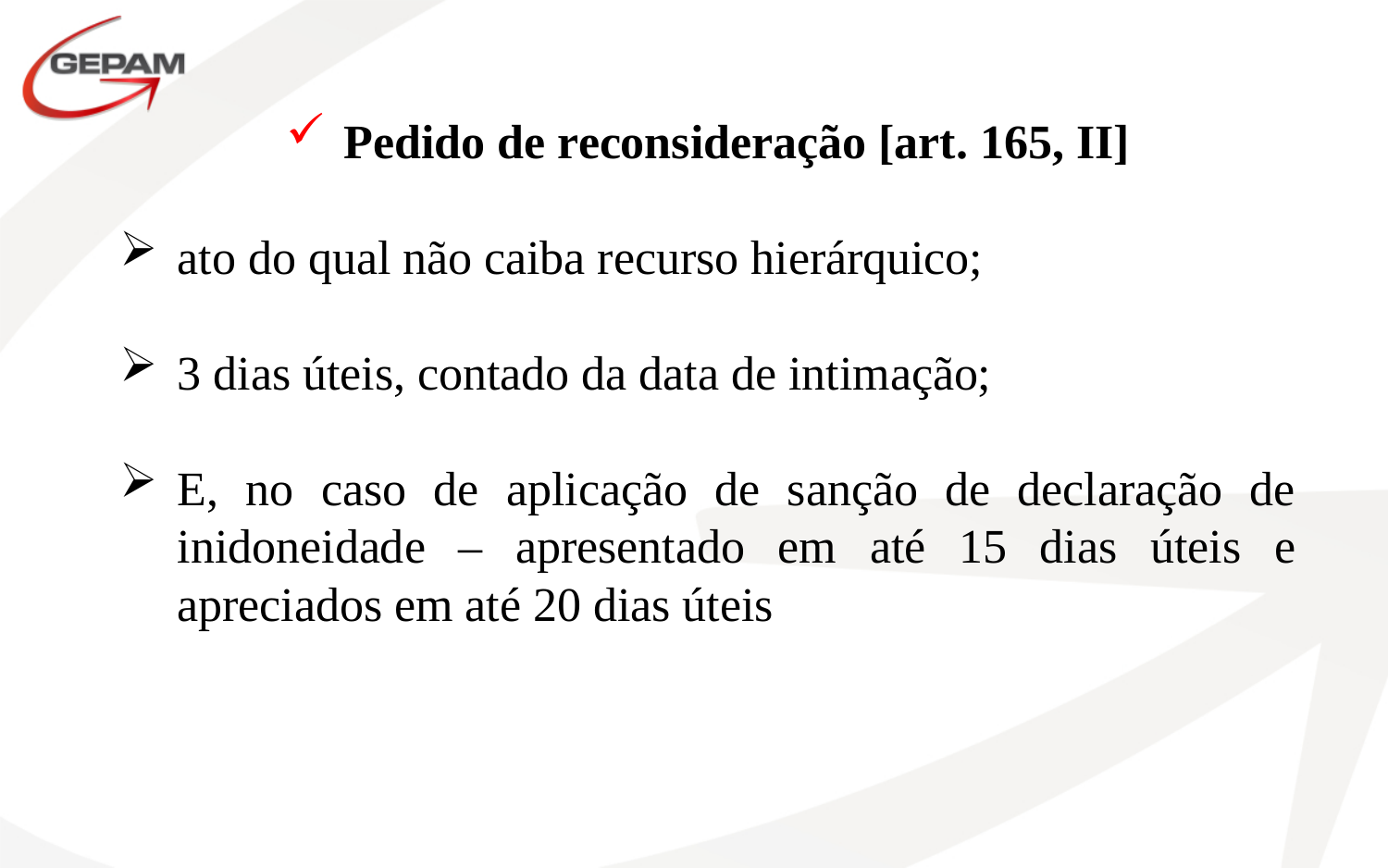

Pedido de reconsideração [art. 165, II]

ato do qual não caiba recurso hierárquico;

3 dias úteis, contado da data de intimação;

E, no caso de aplicação de sanção de declaração de inidoneidade – apresentado em até 15 dias úteis e apreciados em até 20 dias úteis